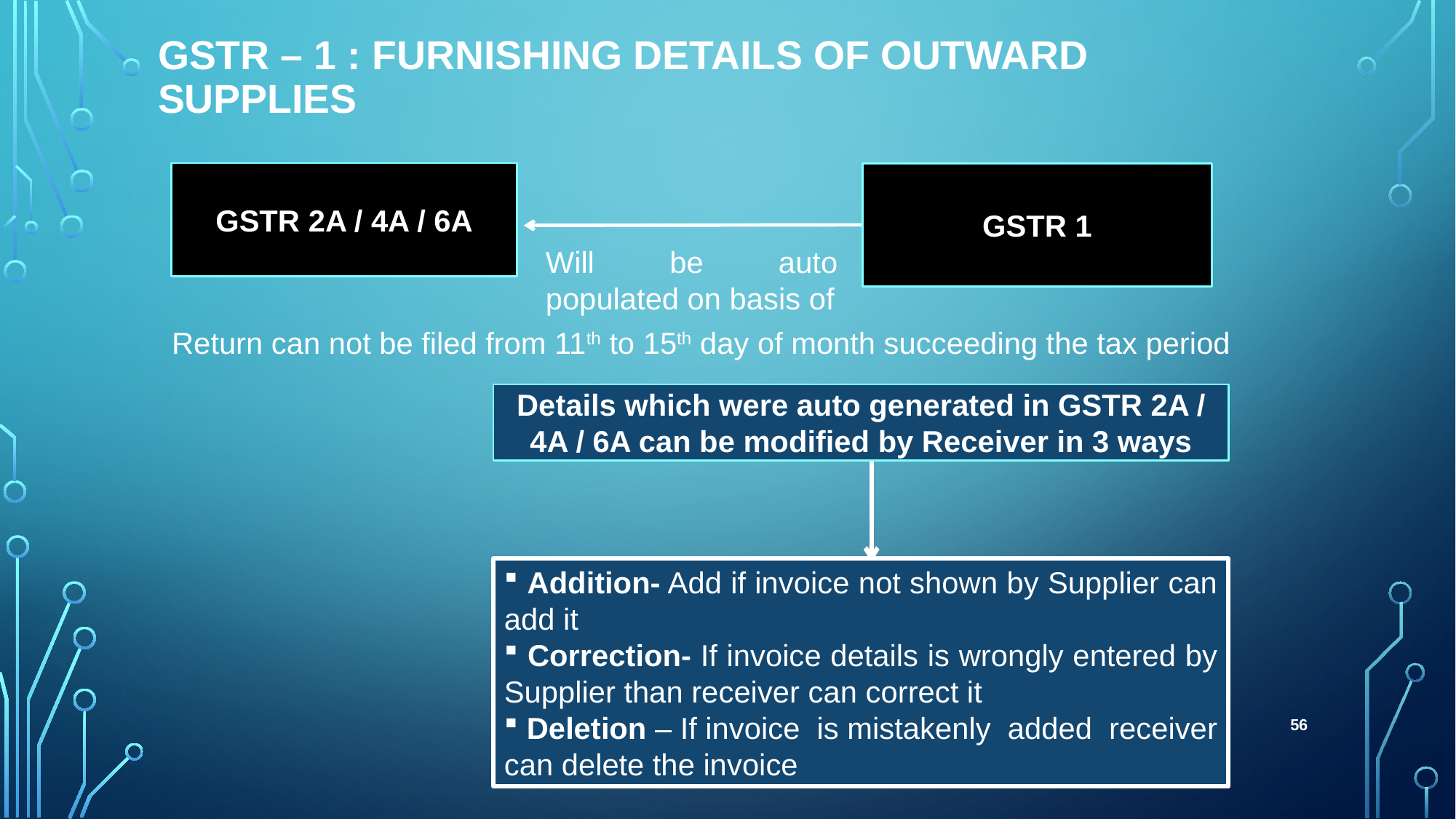

# GSTR – 1 : Furnishing details of outward supplies
GSTR 1
GSTR 2A / 4A / 6A
Will be auto populated on basis of
Return can not be filed from 11th to 15th day of month succeeding the tax period
Details which were auto generated in GSTR 2A / 4A / 6A can be modified by Receiver in 3 ways
 Addition- Add if invoice not shown by Supplier can add it
 Correction- If invoice details is wrongly entered by Supplier than receiver can correct it
 Deletion – If invoice  is mistakenly  added  receiver can delete the invoice
56